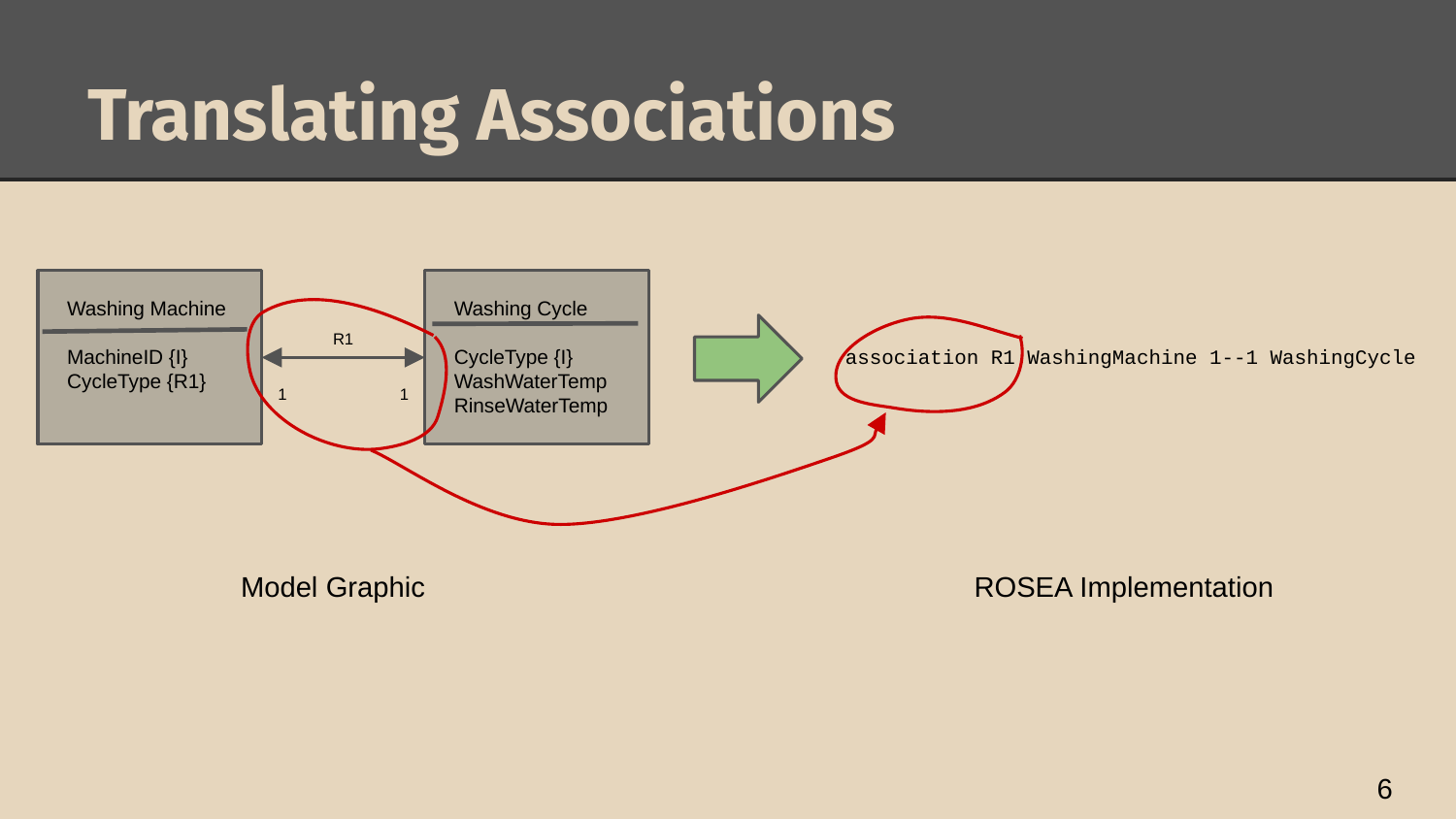

# Translating Associations

Washing Machine

MachineID {I}
CycleType {R1}
Washing Cycle

CycleType {I}
WashWaterTemp
RinseWaterTemp

R1

association R1 WashingMachine 1--1 WashingCycle
1
1

Model Graphic
ROSEA Implementation
6